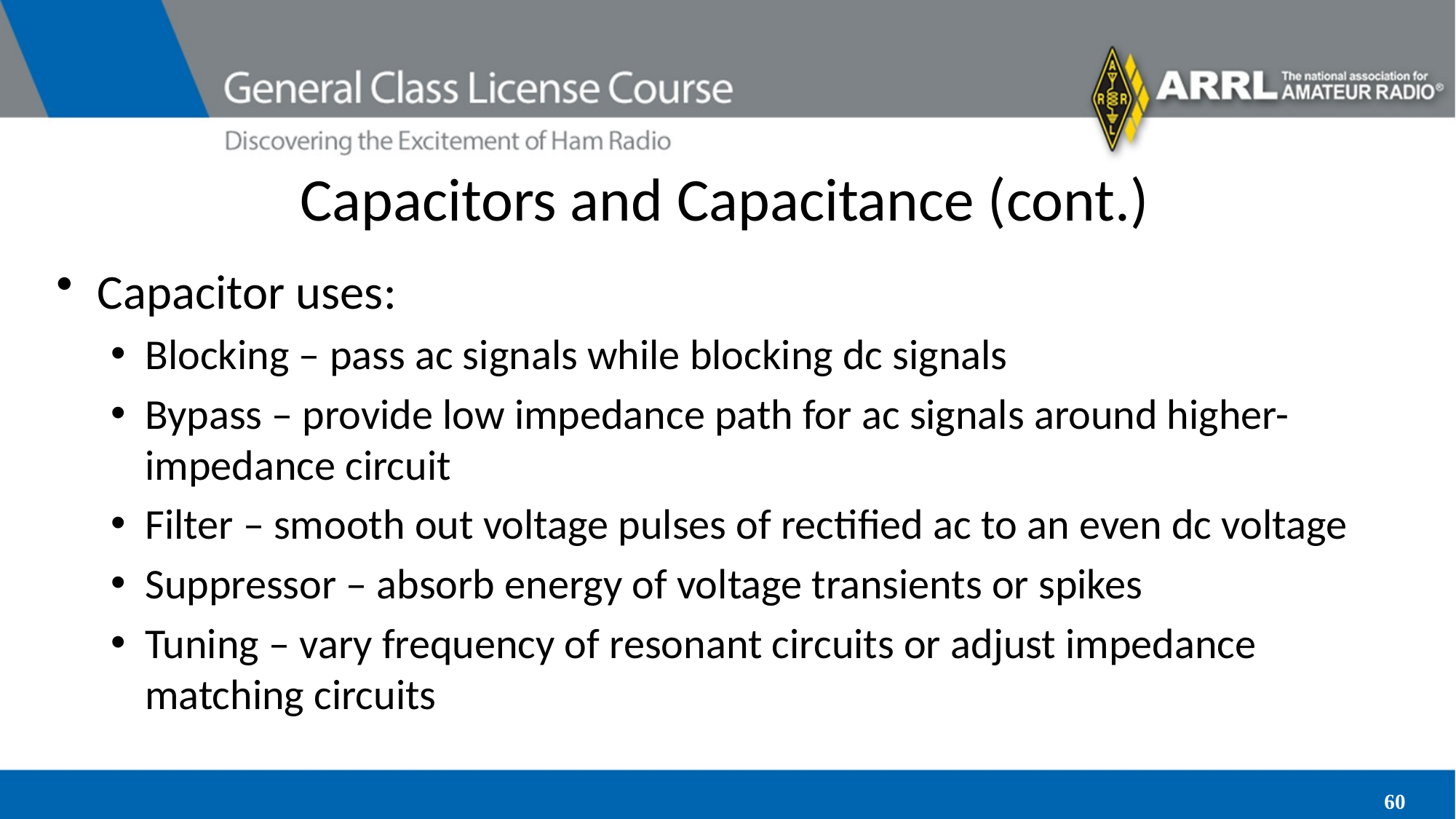

# Capacitors and Capacitance (cont.)
Capacitor uses:
Blocking – pass ac signals while blocking dc signals
Bypass – provide low impedance path for ac signals around higher-impedance circuit
Filter – smooth out voltage pulses of rectified ac to an even dc voltage
Suppressor – absorb energy of voltage transients or spikes
Tuning – vary frequency of resonant circuits or adjust impedance matching circuits